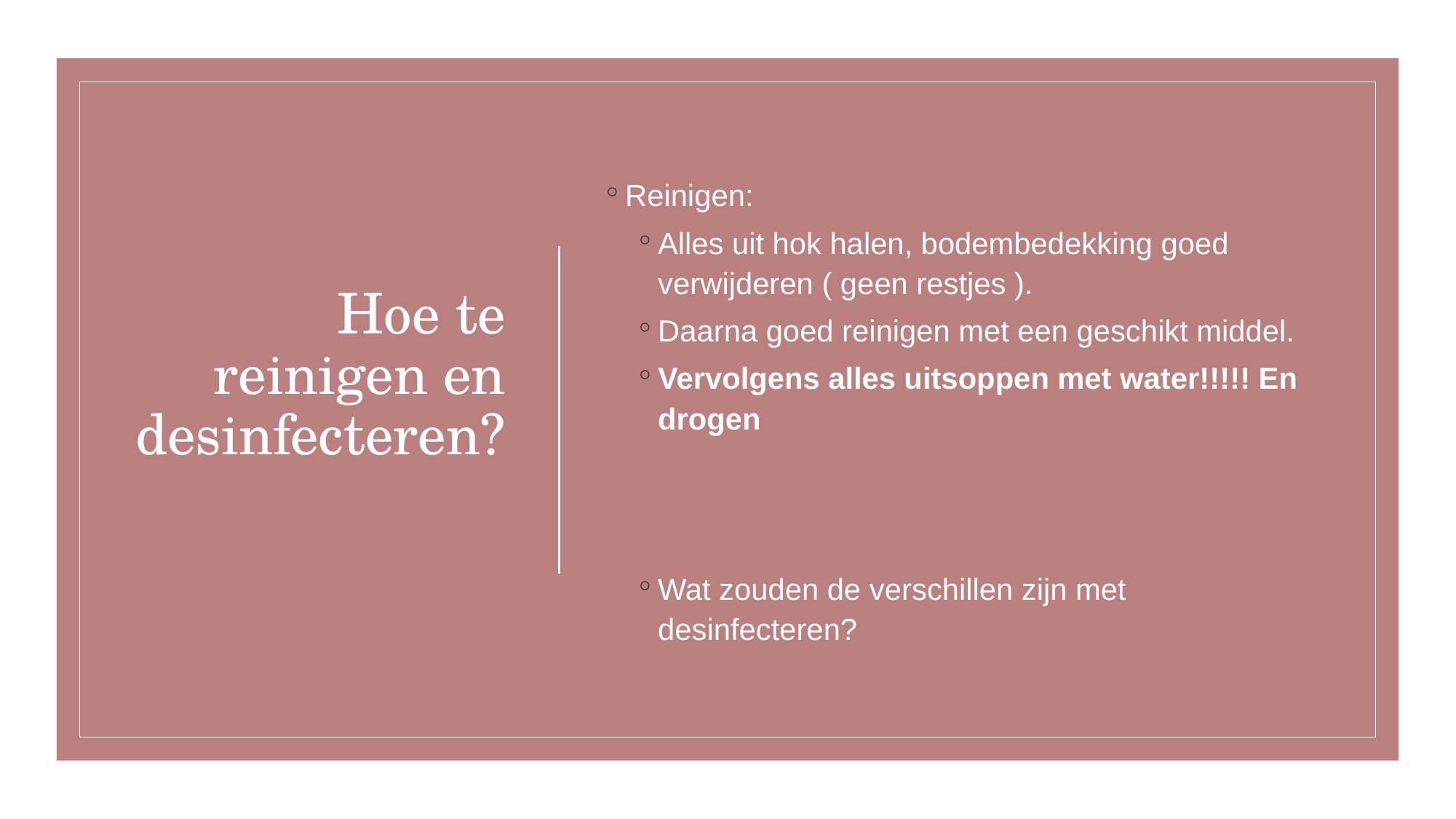

# Hoe te reinigen en desinfecteren?
Reinigen:
Alles uit hok halen, bodembedekking goed verwijderen ( geen restjes ).
Daarna goed reinigen met een geschikt middel.
Vervolgens alles uitsoppen met water!!!!! En drogen

Wat zouden de verschillen zijn met desinfecteren?